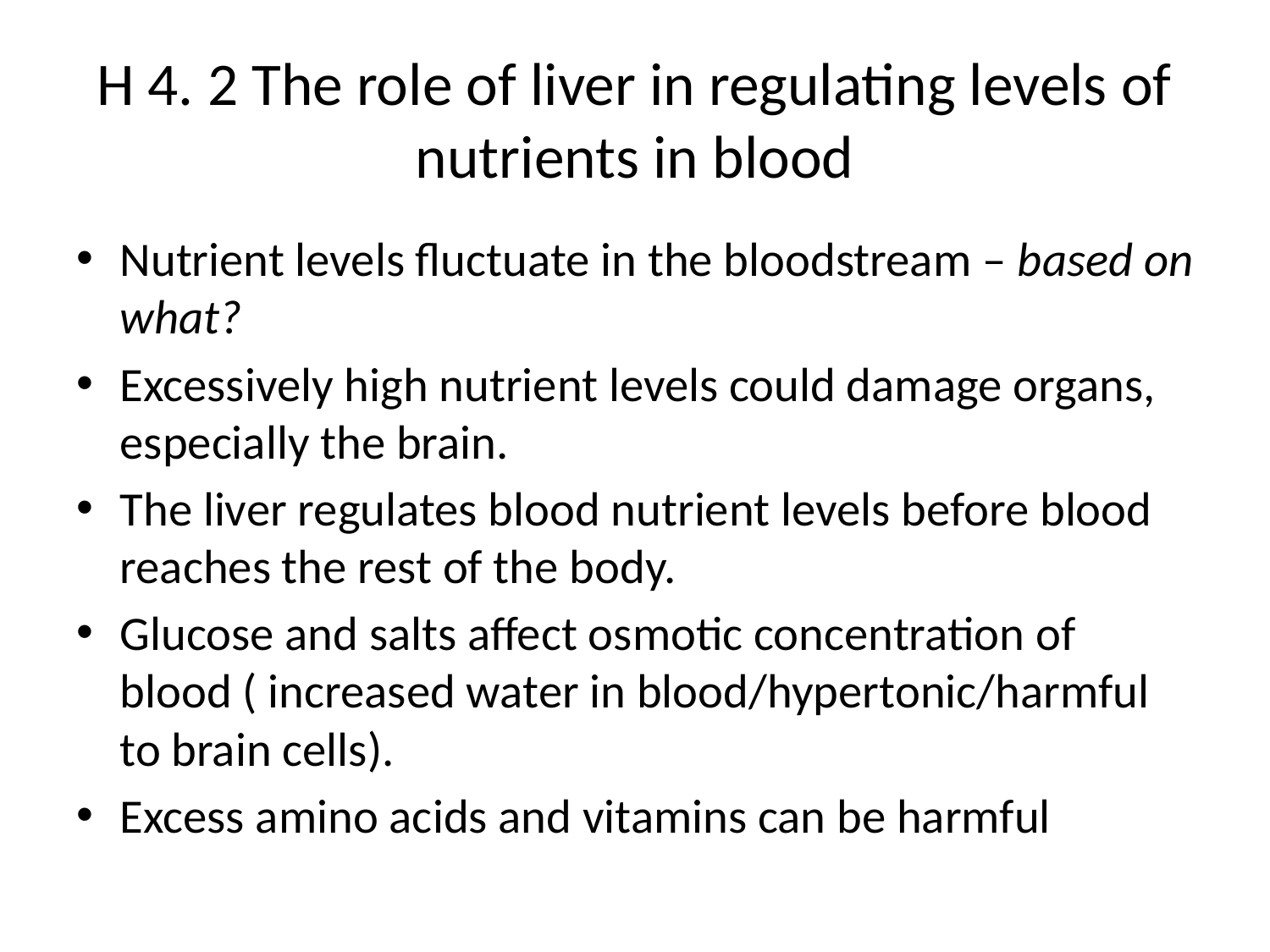

# H 4. 2 The role of liver in regulating levels of nutrients in blood
Nutrient levels fluctuate in the bloodstream – based on what?
Excessively high nutrient levels could damage organs, especially the brain.
The liver regulates blood nutrient levels before blood reaches the rest of the body.
Glucose and salts affect osmotic concentration of blood ( increased water in blood/hypertonic/harmful to brain cells).
Excess amino acids and vitamins can be harmful